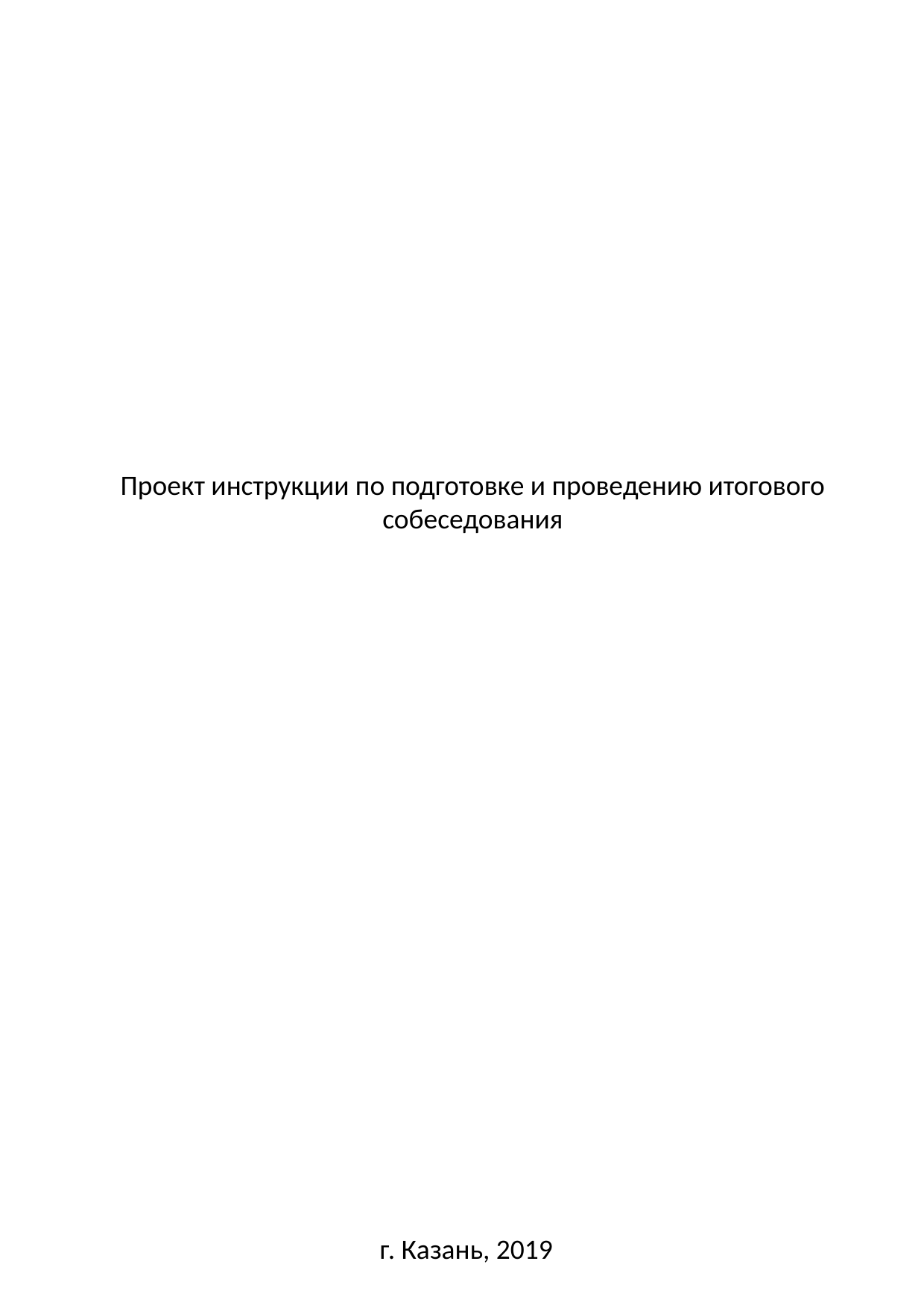

# Проект инструкции по подготовке и проведению итогового собеседования
г. Казань, 2019